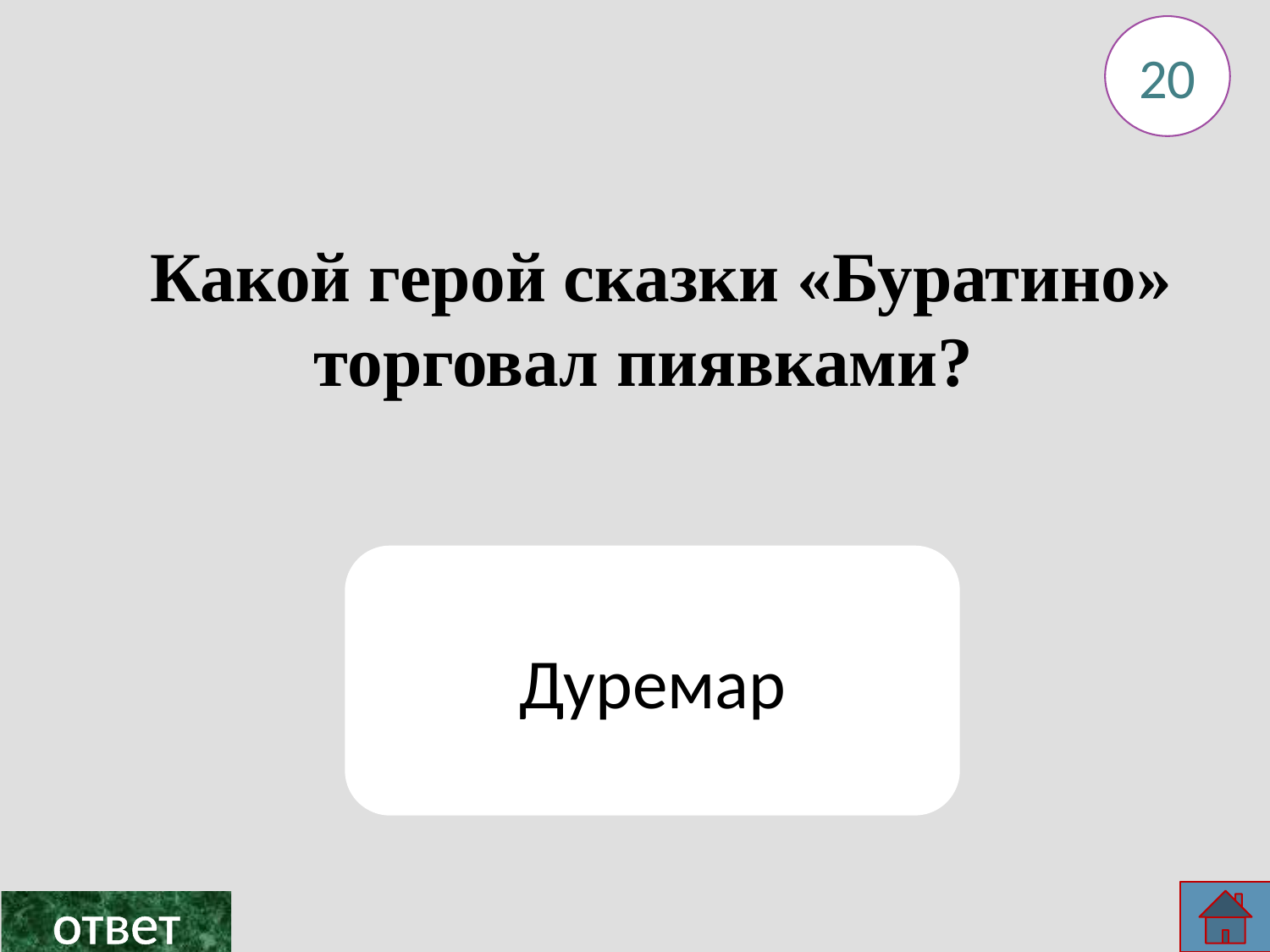

20
 Какой герой сказки «Буратино» торговал пиявками?
Дуремар

ответ